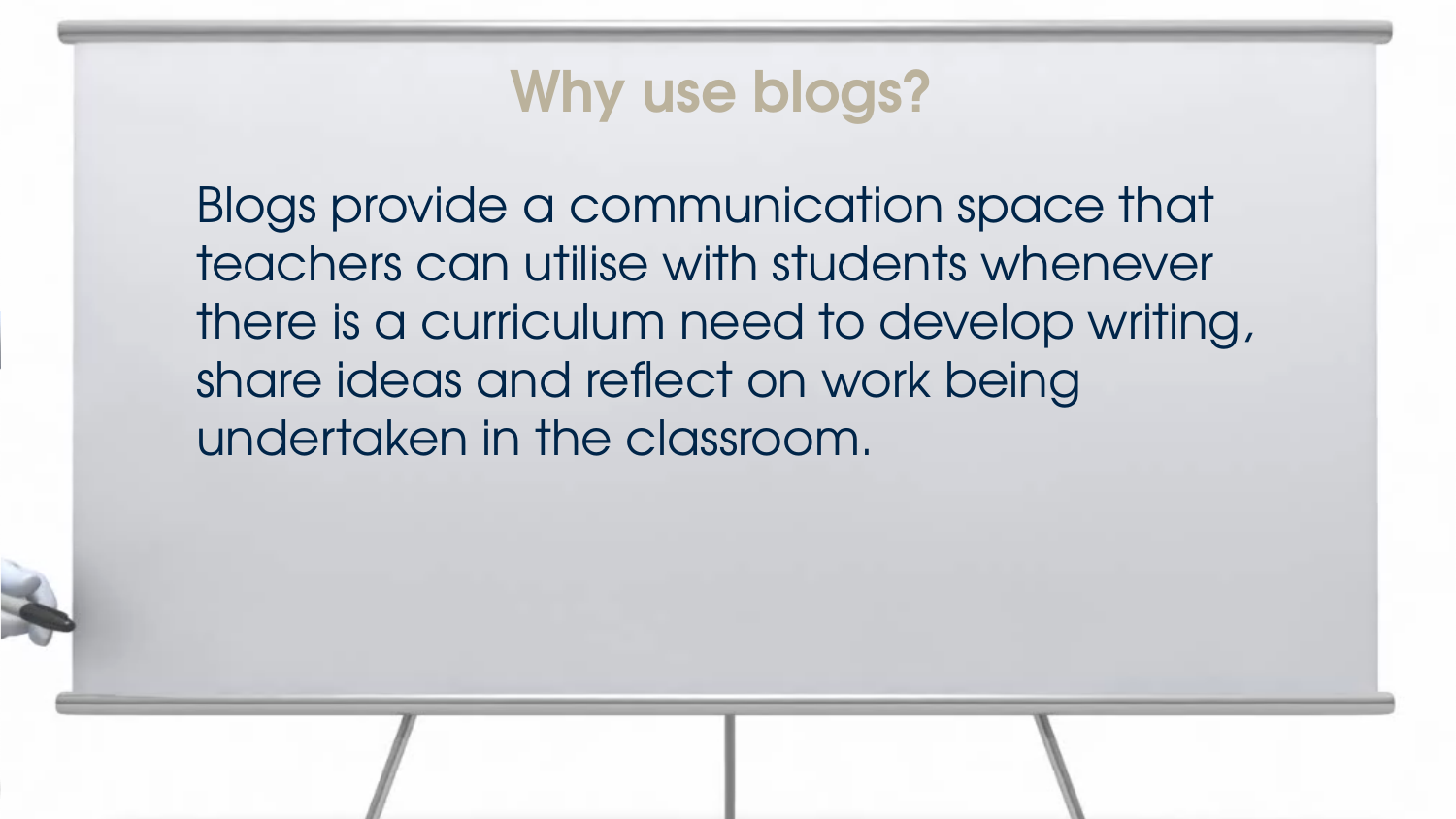

# Why use blogs?
Blogs provide a communication space that teachers can utilise with students whenever there is a curriculum need to develop writing, share ideas and reflect on work being undertaken in the classroom.